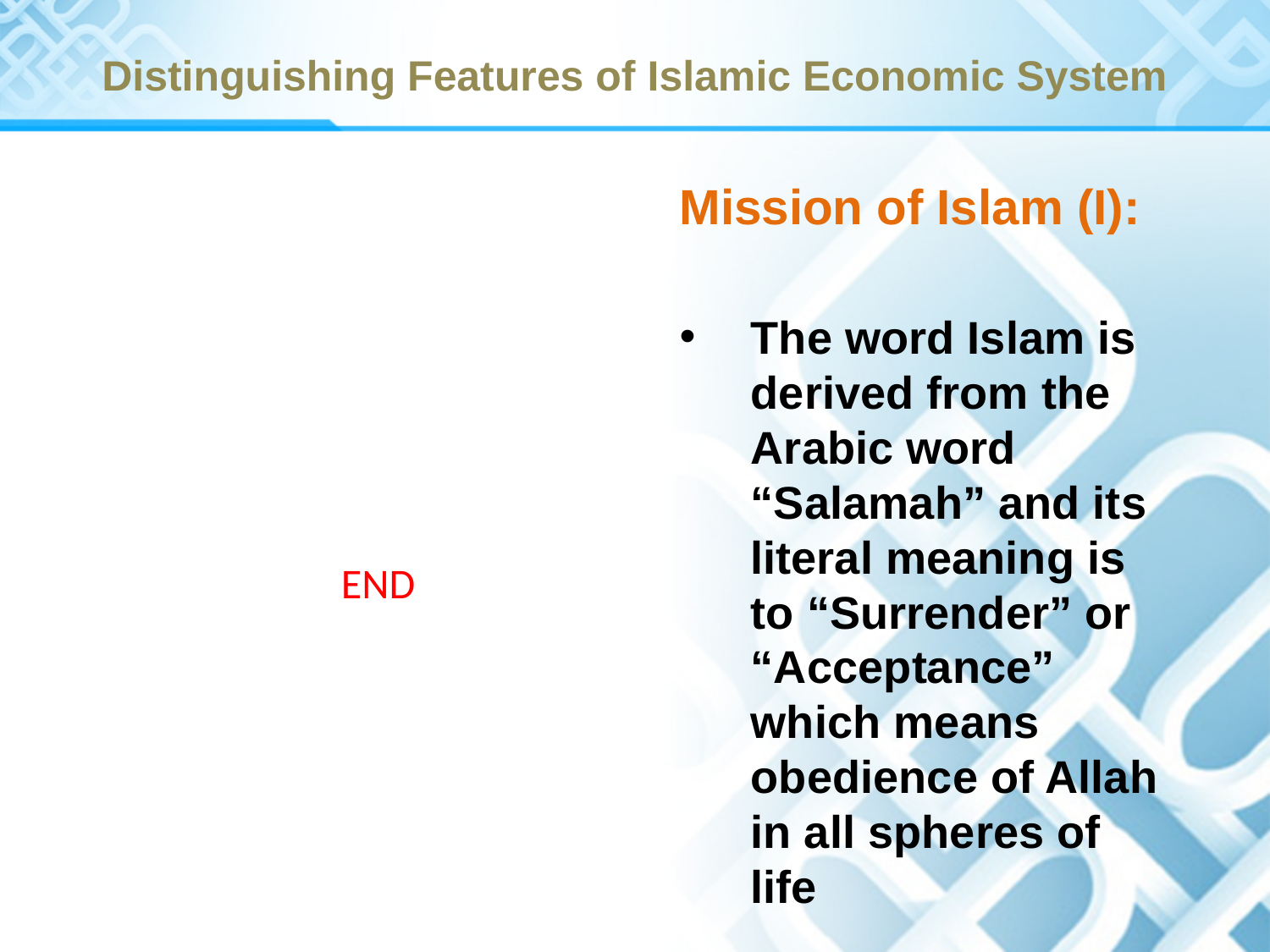

Distinguishing Features of Islamic Economic System
Mission of Islam (I):

The word Islam is derived from the Arabic word “Salamah” and its literal meaning is to “Surrender” or  “Acceptance” which means obedience of Allah in all spheres of life

END